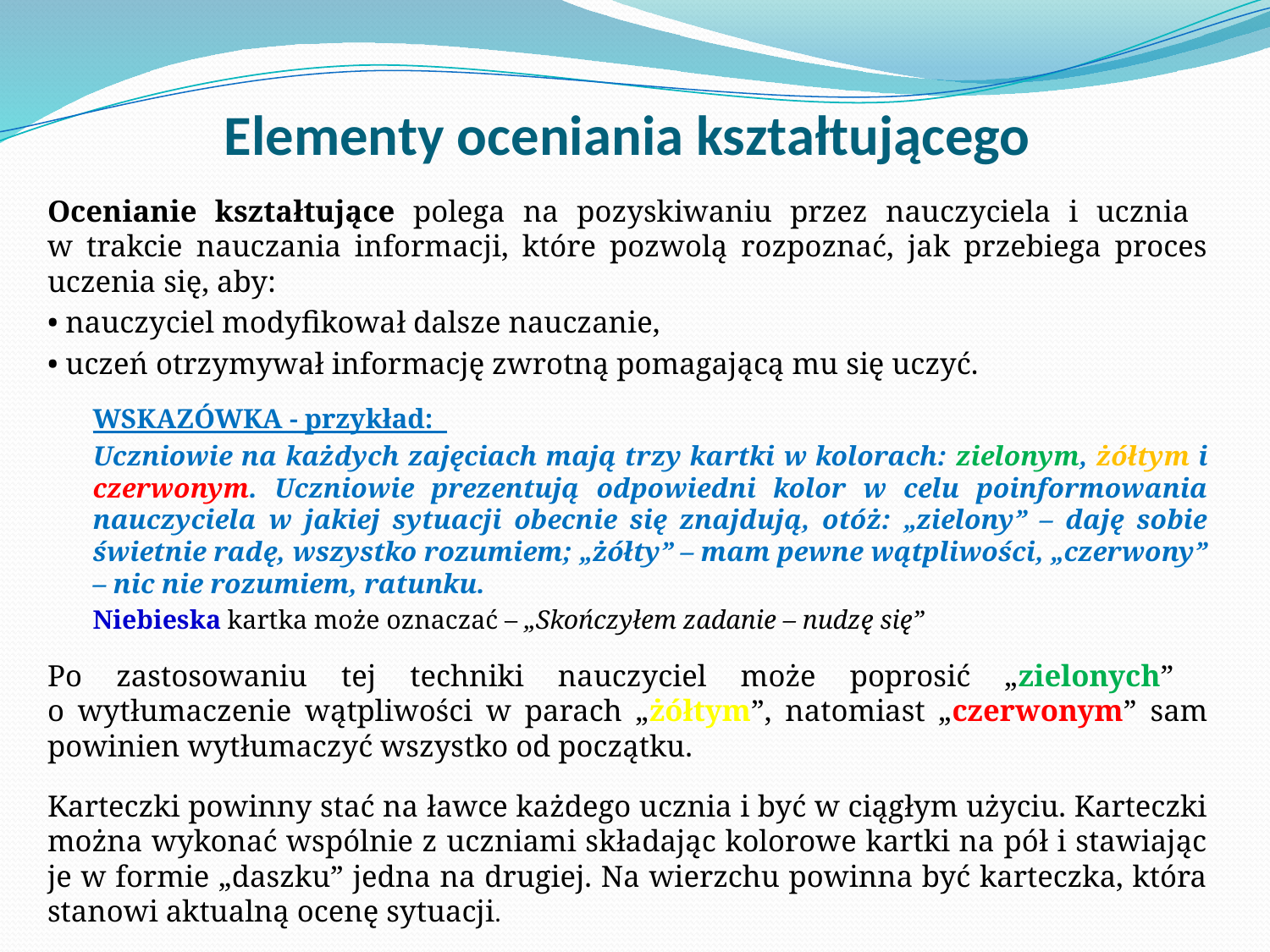

# Elementy oceniania kształtującego
Ocenianie kształtujące polega na pozyskiwaniu przez nauczyciela i ucznia
w trakcie nauczania informacji, które pozwolą rozpoznać, jak przebiega proces uczenia się, aby:
• nauczyciel modyfikował dalsze nauczanie,
• uczeń otrzymywał informację zwrotną pomagającą mu się uczyć.

WSKAZÓWKA - przykład:
Uczniowie na każdych zajęciach mają trzy kartki w kolorach: zielonym, żółtym i czerwonym. Uczniowie prezentują odpowiedni kolor w celu poinformowania nauczyciela w jakiej sytuacji obecnie się znajdują, otóż: „zielony” – daję sobie świetnie radę, wszystko rozumiem; „żółty” – mam pewne wątpliwości, „czerwony” – nic nie rozumiem, ratunku.
Niebieska kartka może oznaczać – „Skończyłem zadanie – nudzę się”

Po zastosowaniu tej techniki nauczyciel może poprosić „zielonych”
o wytłumaczenie wątpliwości w parach „żółtym”, natomiast „czerwonym” sam powinien wytłumaczyć wszystko od początku.

Karteczki powinny stać na ławce każdego ucznia i być w ciągłym użyciu. Karteczki można wykonać wspólnie z uczniami składając kolorowe kartki na pół i stawiając je w formie „daszku” jedna na drugiej. Na wierzchu powinna być karteczka, która stanowi aktualną ocenę sytuacji.